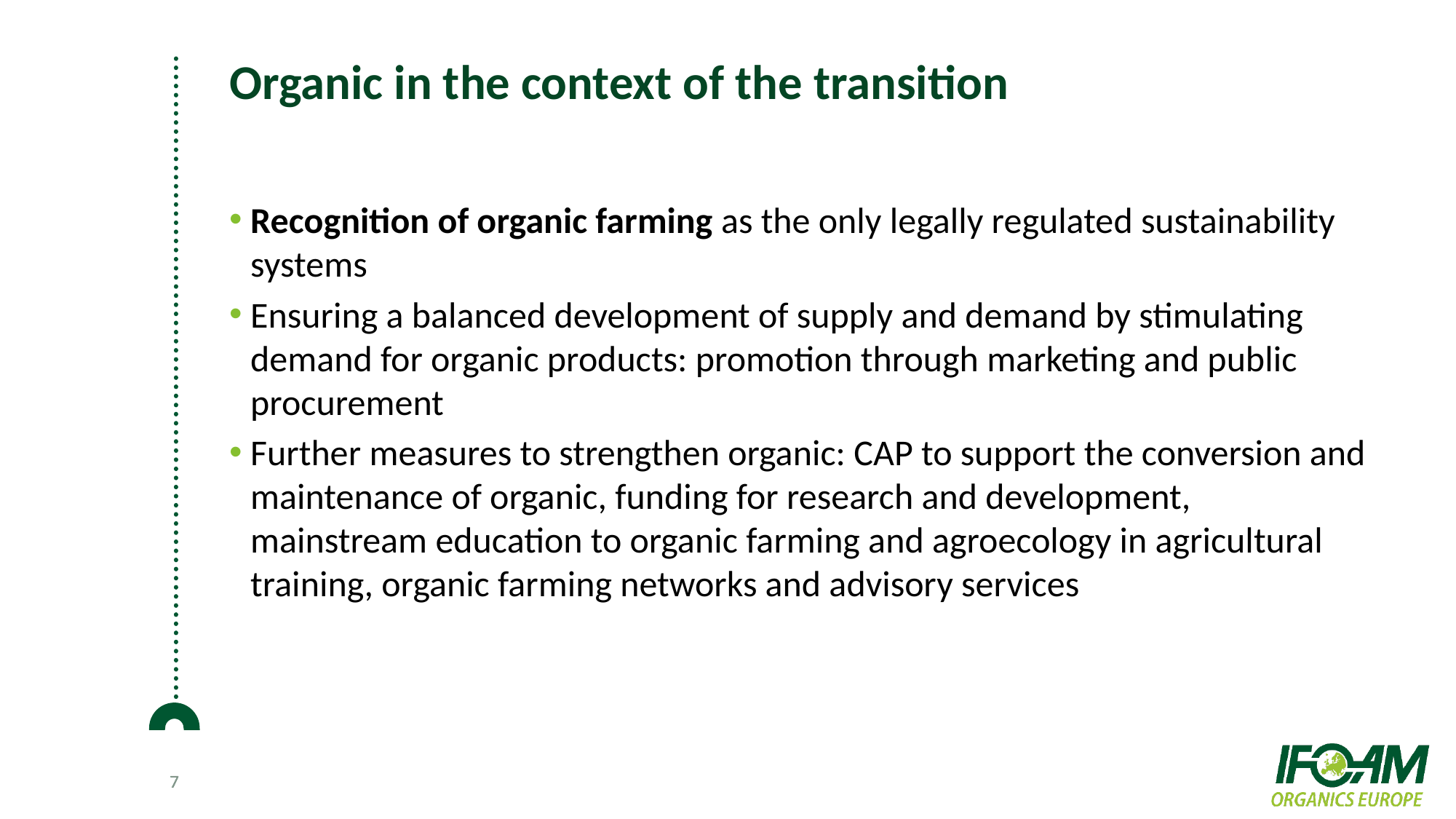

# Organic in the context of the transition
Recognition of organic farming as the only legally regulated sustainability systems
Ensuring a balanced development of supply and demand by stimulating demand for organic products: promotion through marketing and public procurement
Further measures to strengthen organic: CAP to support the conversion and maintenance of organic, funding for research and development, mainstream education to organic farming and agroecology in agricultural training, organic farming networks and advisory services

7